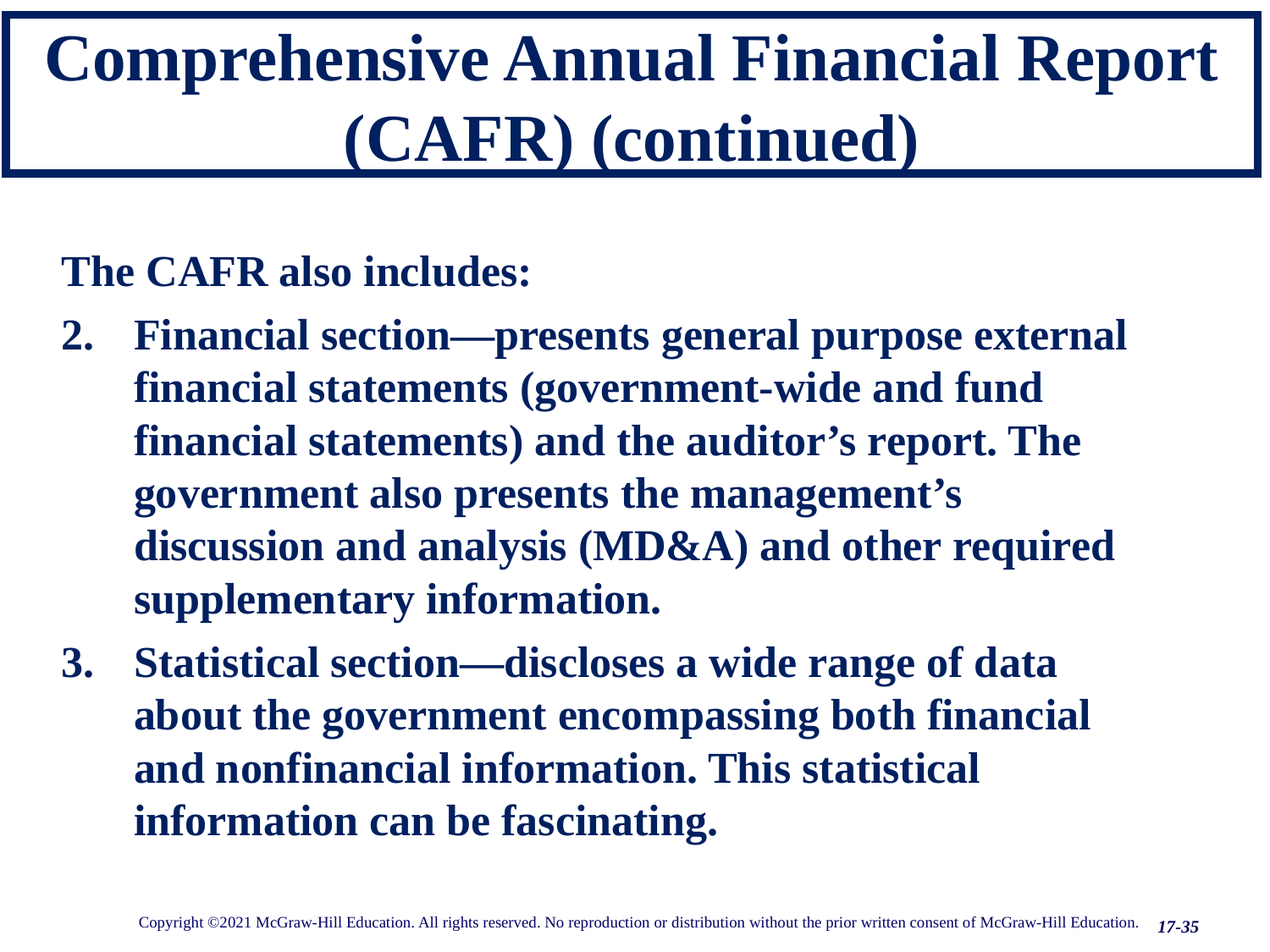

17-35
# Comprehensive Annual Financial Report (CAFR) (continued)
The CAFR also includes:
Financial section—presents general purpose external financial statements (government-wide and fund financial statements) and the auditor’s report. The government also presents the management’s discussion and analysis (MD&A) and other required supplementary information.
Statistical section—discloses a wide range of data about the government encompassing both financial and nonfinancial information. This statistical information can be fascinating.
17-35
Copyright ©2021 McGraw-Hill Education. All rights reserved. No reproduction or distribution without the prior written consent of McGraw-Hill Education.